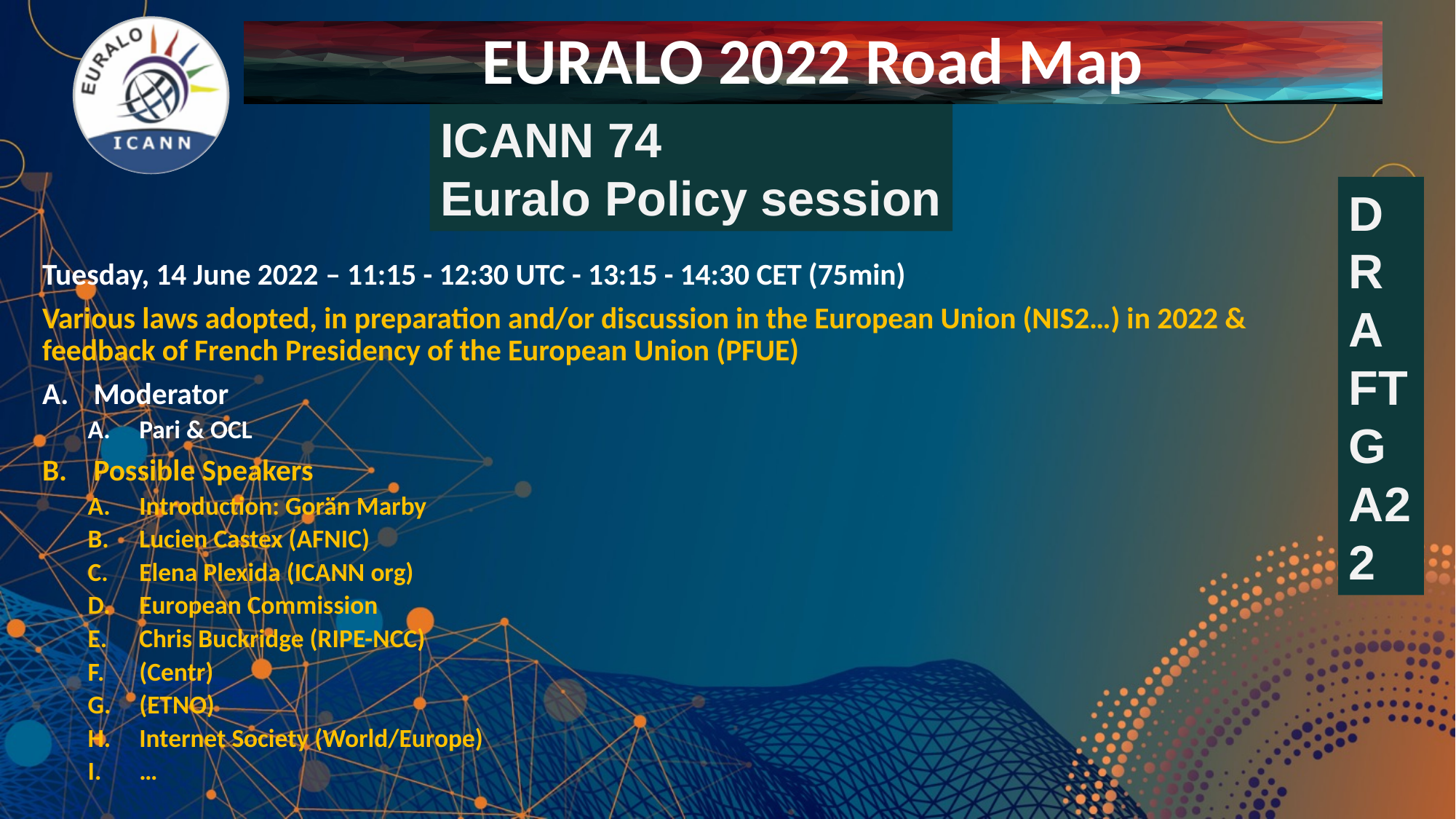

# EURALO 2022 Road Map
ICANN 74
Euralo Policy session

DRAFTGA22
Tuesday, 14 June 2022 – 11:15 - 12:30 UTC - 13:15 - 14:30 CET (75min)
Various laws adopted, in preparation and/or discussion in the European Union (NIS2…) in 2022 & feedback of French Presidency of the European Union (PFUE)
Moderator
Pari & OCL
Possible Speakers
Introduction: Gorän Marby
Lucien Castex (AFNIC)
Elena Plexida (ICANN org)
European Commission
Chris Buckridge (RIPE-NCC)
(Centr)
(ETNO)
Internet Society (World/Europe)
…